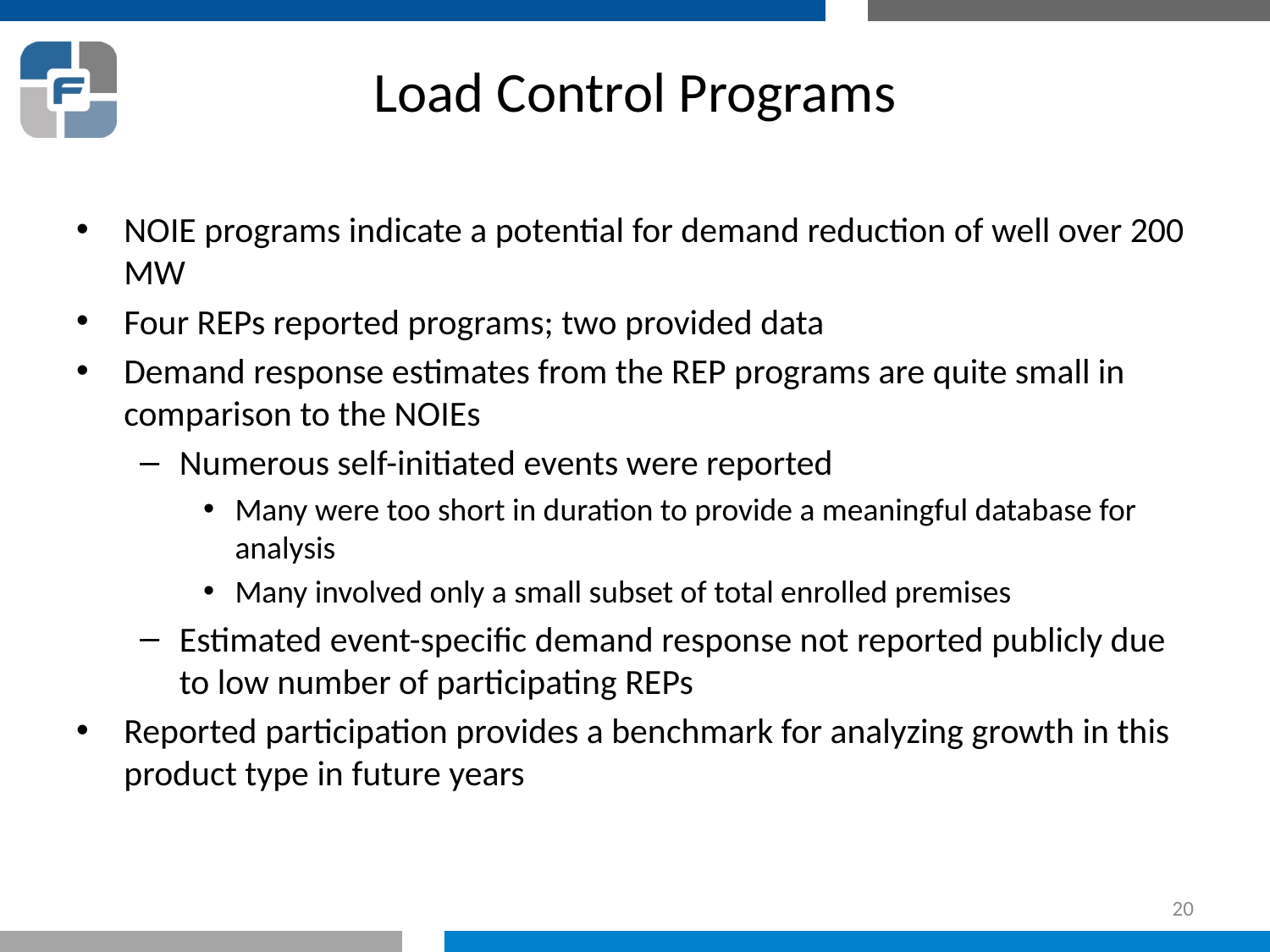

# Load Control Programs
NOIE programs indicate a potential for demand reduction of well over 200 MW
Four REPs reported programs; two provided data
Demand response estimates from the REP programs are quite small in comparison to the NOIEs
Numerous self-initiated events were reported
Many were too short in duration to provide a meaningful database for analysis
Many involved only a small subset of total enrolled premises
Estimated event-specific demand response not reported publicly due to low number of participating REPs
Reported participation provides a benchmark for analyzing growth in this product type in future years

20